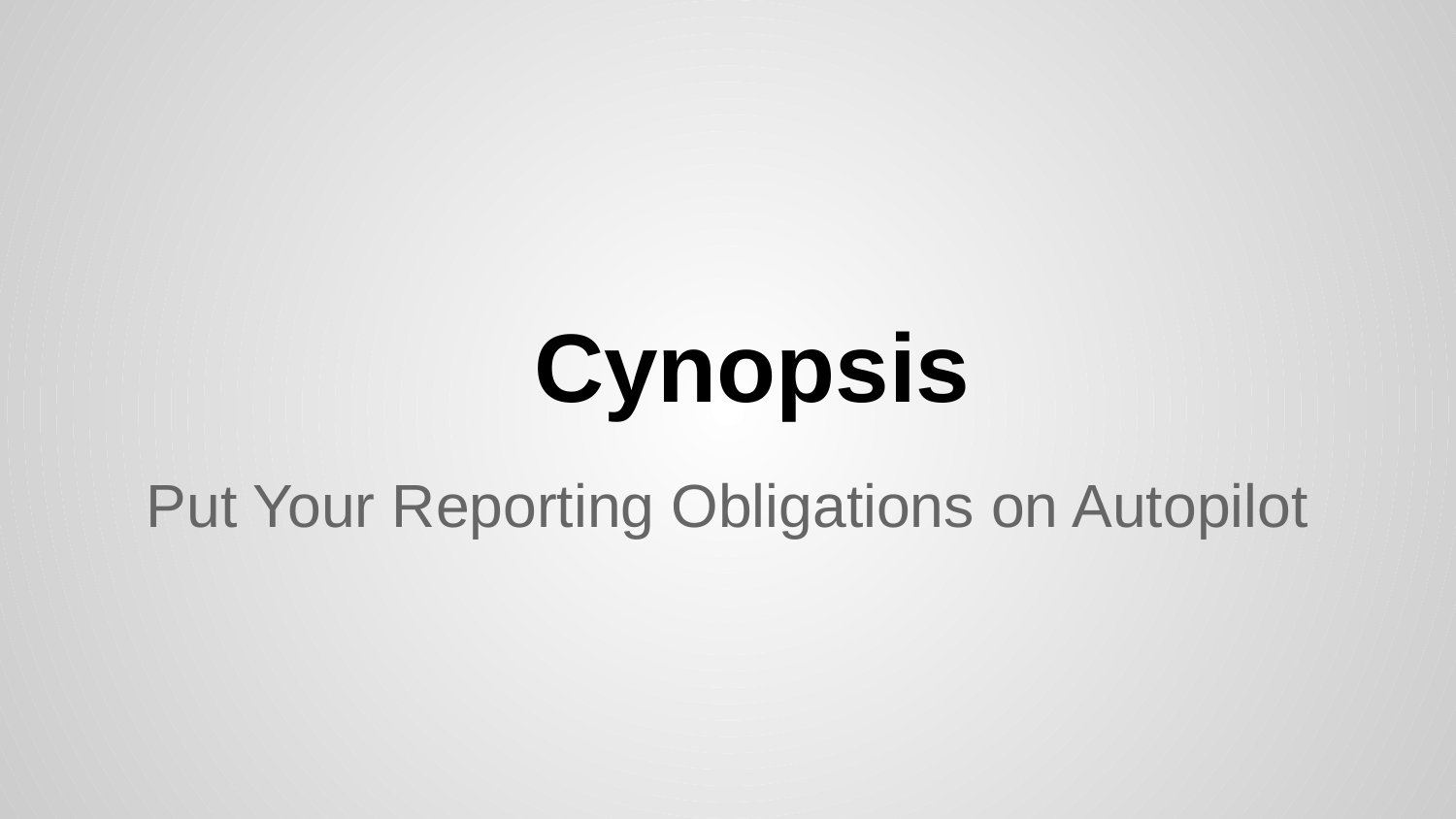

# Cynopsis
Put Your Reporting Obligations on Autopilot